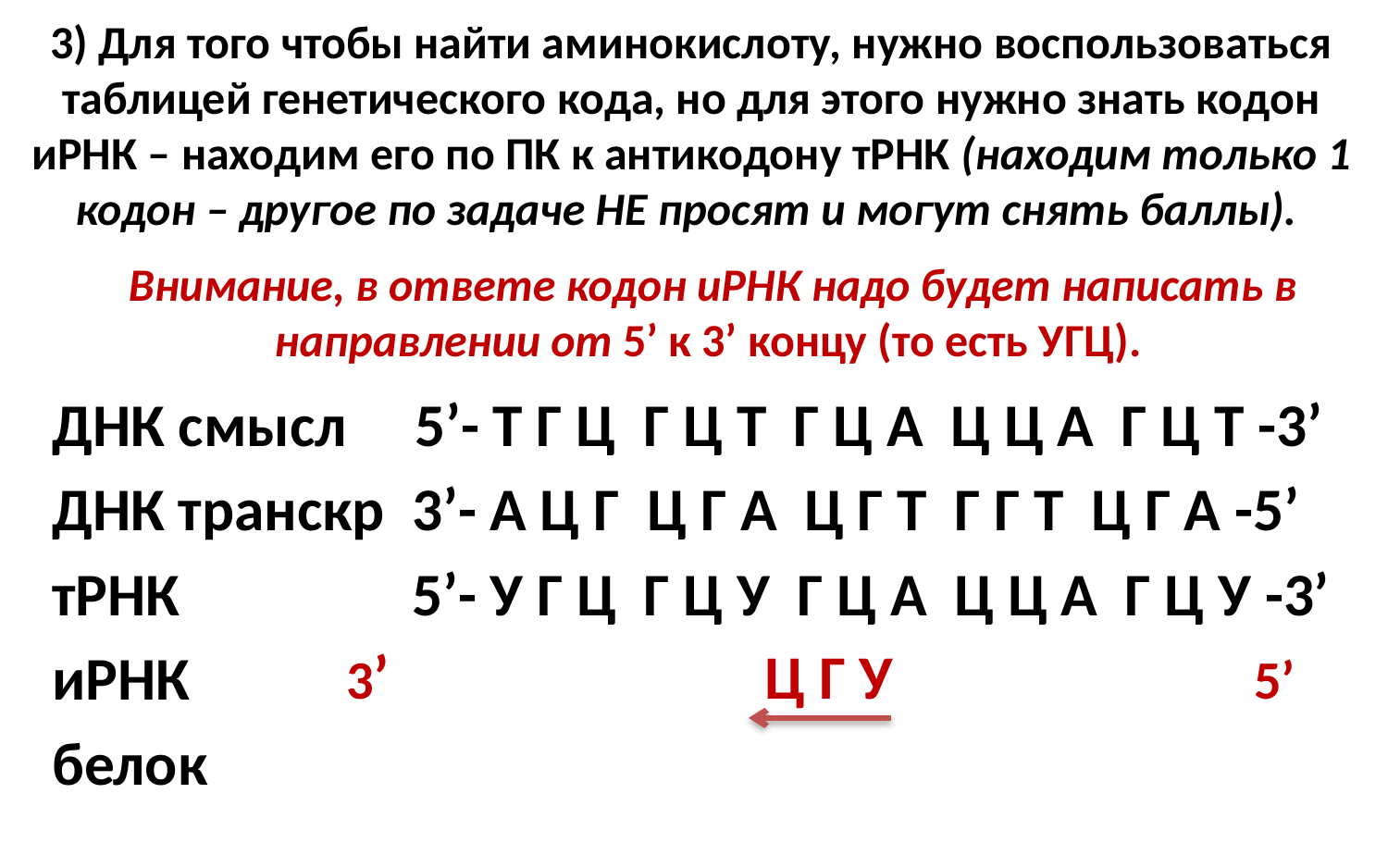

# 3) Для того чтобы найти аминокислоту, нужно воспользоваться таблицей генетического кода, но для этого нужно знать кодон иРНК – находим его по ПК к антикодону тРНК (находим только 1 кодон – другое по задаче НЕ просят и могут снять баллы).
Внимание, в ответе кодон иРНК надо будет написать в направлении от 5’ к 3’ концу (то есть УГЦ).
ДНК смысл     5’- Т Г Ц  Г Ц Т  Г Ц А  Ц Ц А  Г Ц Т -3’
ДНК транскр  3’- А Ц Г  Ц Г А  Ц Г Т  Г Г Т  Ц Г А -5’
тРНК                 5’- У Г Ц  Г Ц У  Г Ц А  Ц Ц А  Г Ц У -3’
иРНК
белок

3’                           Ц Г У                          5’